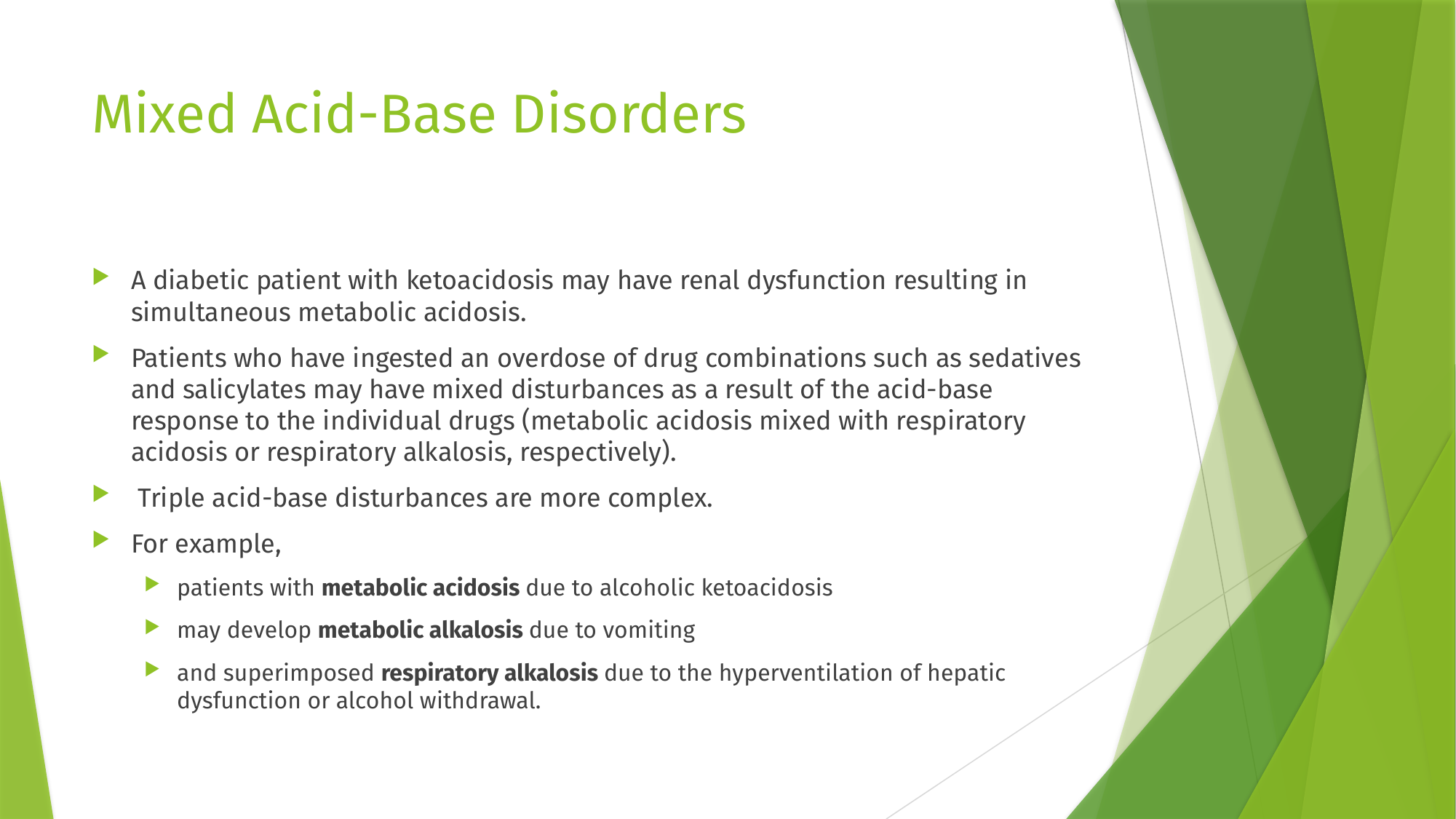

# Mixed Acid-Base Disorders
A diabetic patient with ketoacidosis may have renal dysfunction resulting in simultaneous metabolic acidosis.
Patients who have ingested an overdose of drug combinations such as sedatives and salicylates may have mixed disturbances as a result of the acid-base response to the individual drugs (metabolic acidosis mixed with respiratory acidosis or respiratory alkalosis, respectively).
 Triple acid-base disturbances are more complex.
For example,
patients with metabolic acidosis due to alcoholic ketoacidosis
may develop metabolic alkalosis due to vomiting
and superimposed respiratory alkalosis due to the hyperventilation of hepatic dysfunction or alcohol withdrawal.